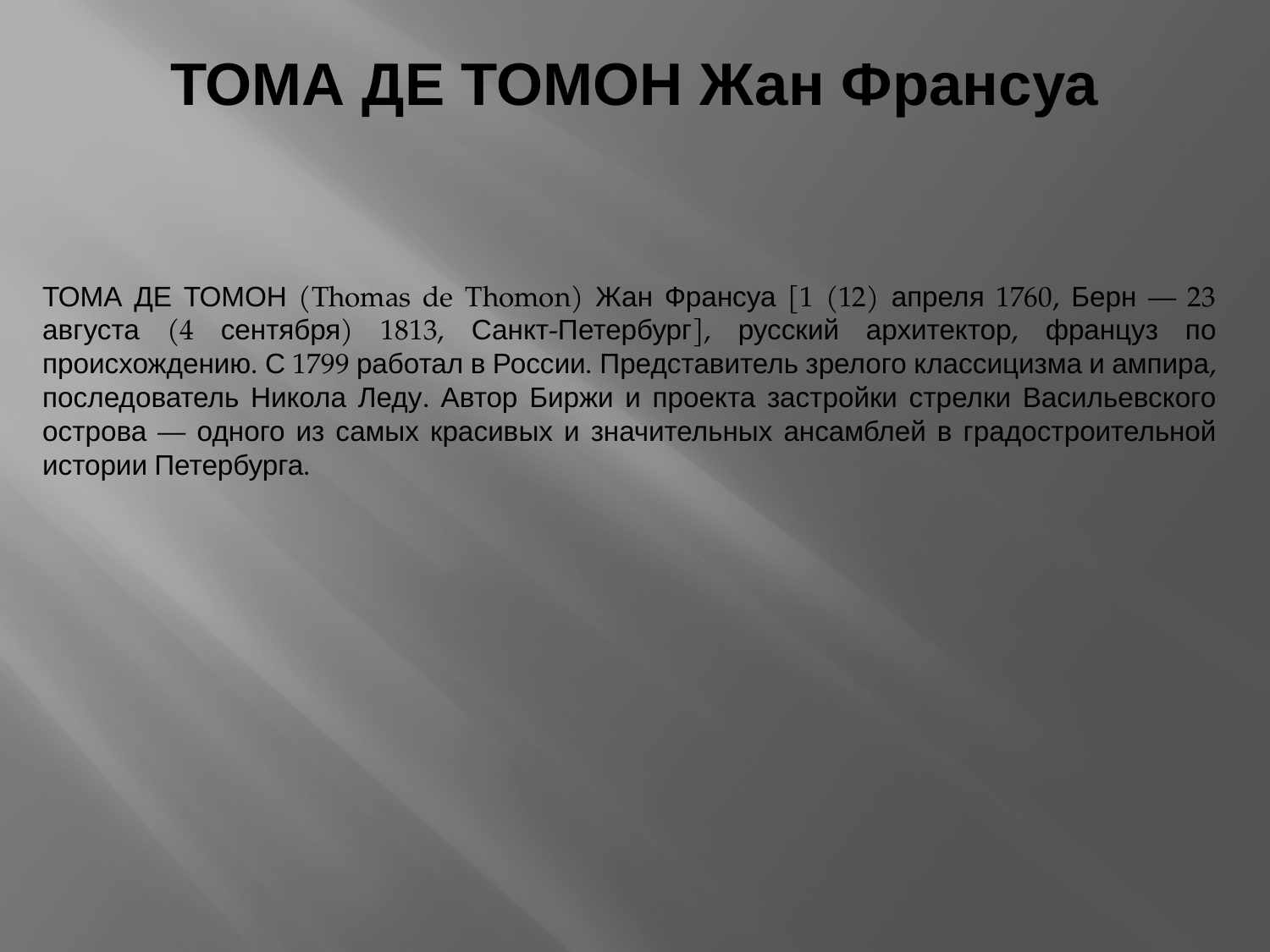

# ТОМА ДЕ ТОМОН Жан Франсуа
ТОМА ДЕ ТОМОН (Thomas de Thomon) Жан Франсуа [1 (12) апреля 1760, Берн — 23 августа (4 сентября) 1813, Санкт-Петербург], русский архитектор, француз по происхождению. С 1799 работал в России. Представитель зрелого классицизма и ампира, последователь Никола Леду. Автор Биржи и проекта застройки стрелки Васильевского острова — одного из самых красивых и значительных ансамблей в градостроительной истории Петербурга.